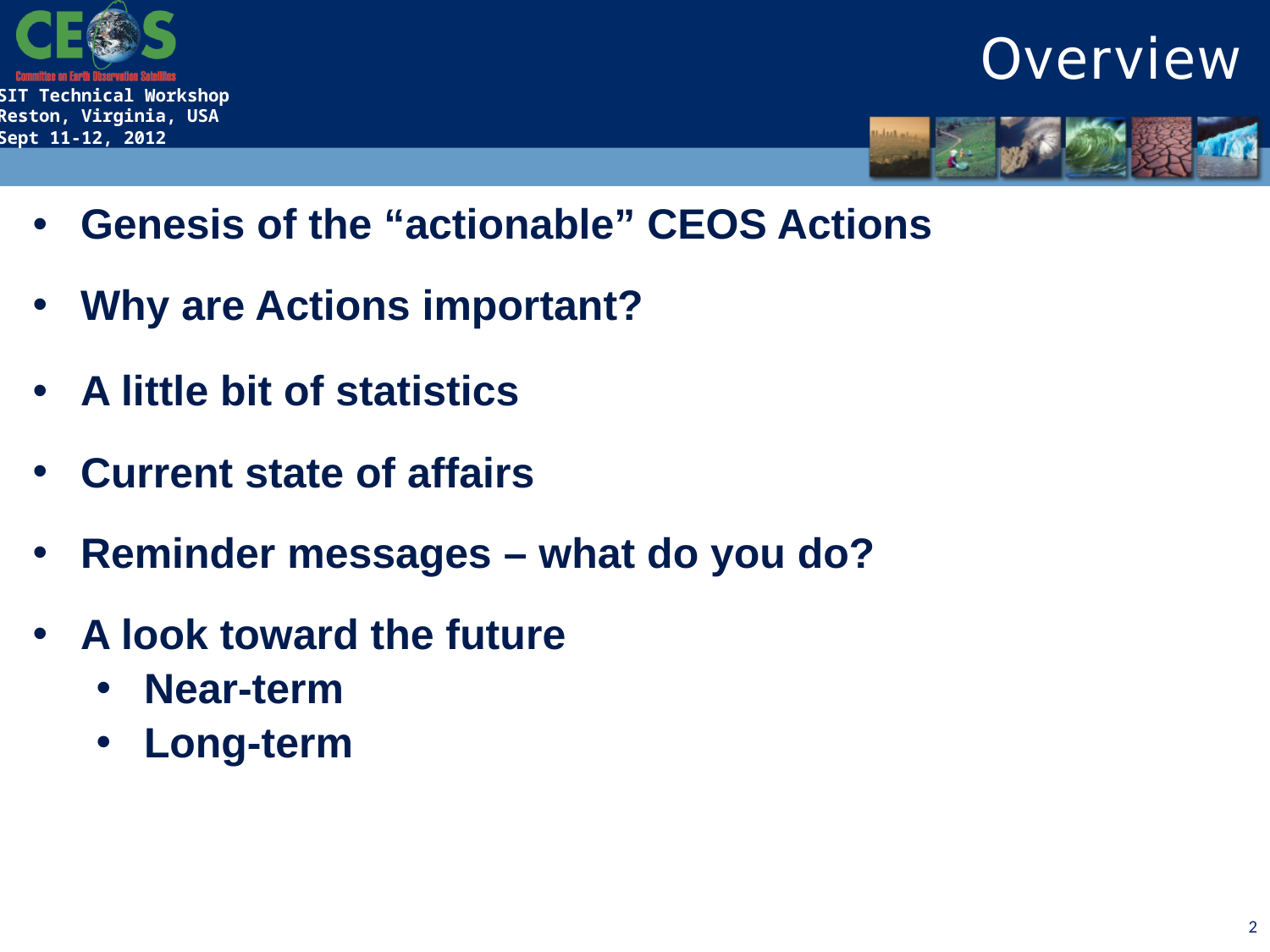

Overview
Genesis of the “actionable” CEOS Actions

Why are Actions important?

A little bit of statistics

Current state of affairs

Reminder messages – what do you do?

A look toward the future
Near-term
Long-term
2